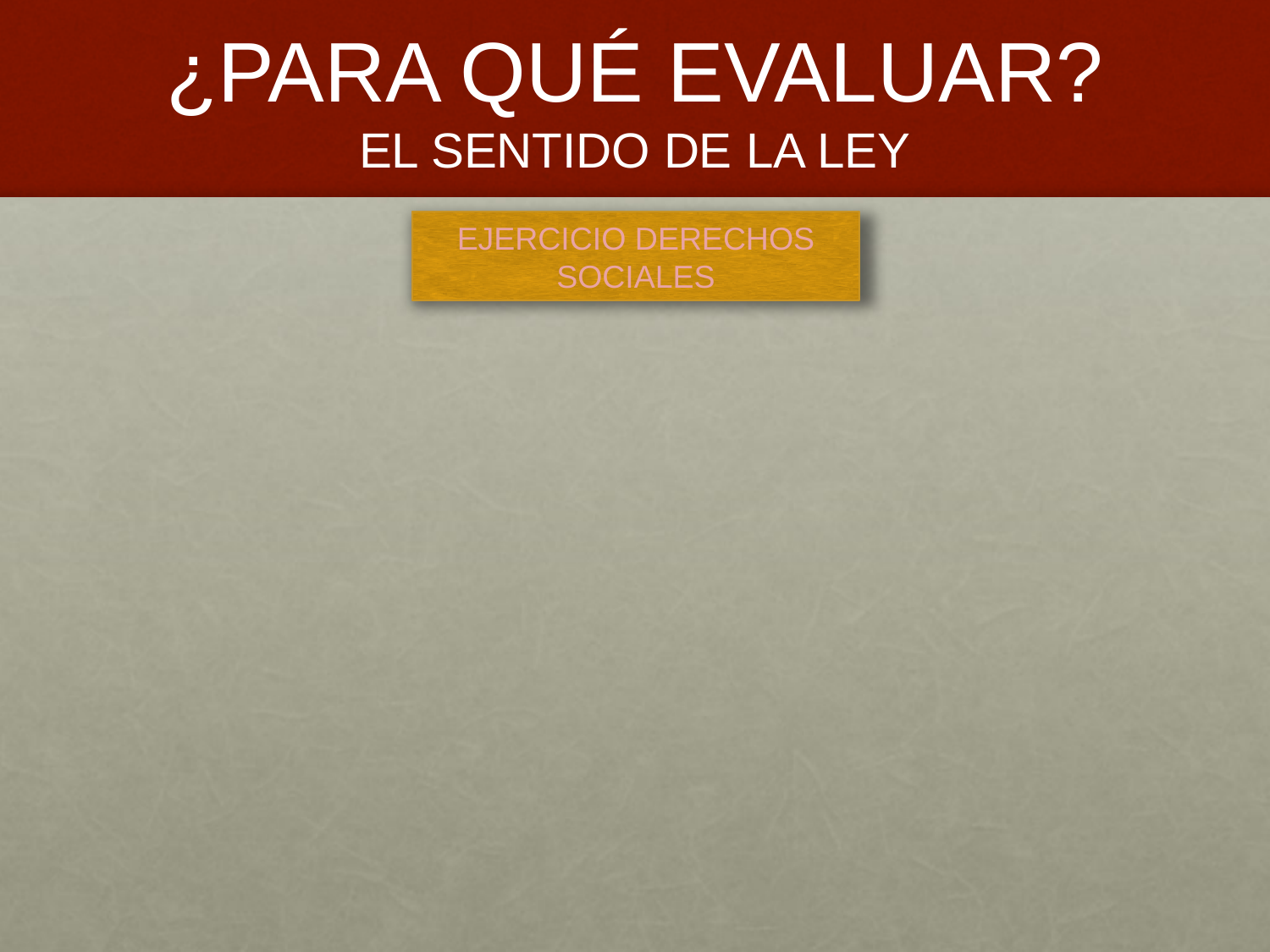

# ¿PARA QUÉ EVALUAR? EL SENTIDO DE LA LEY
EJERCICIO DERECHOS SOCIALES